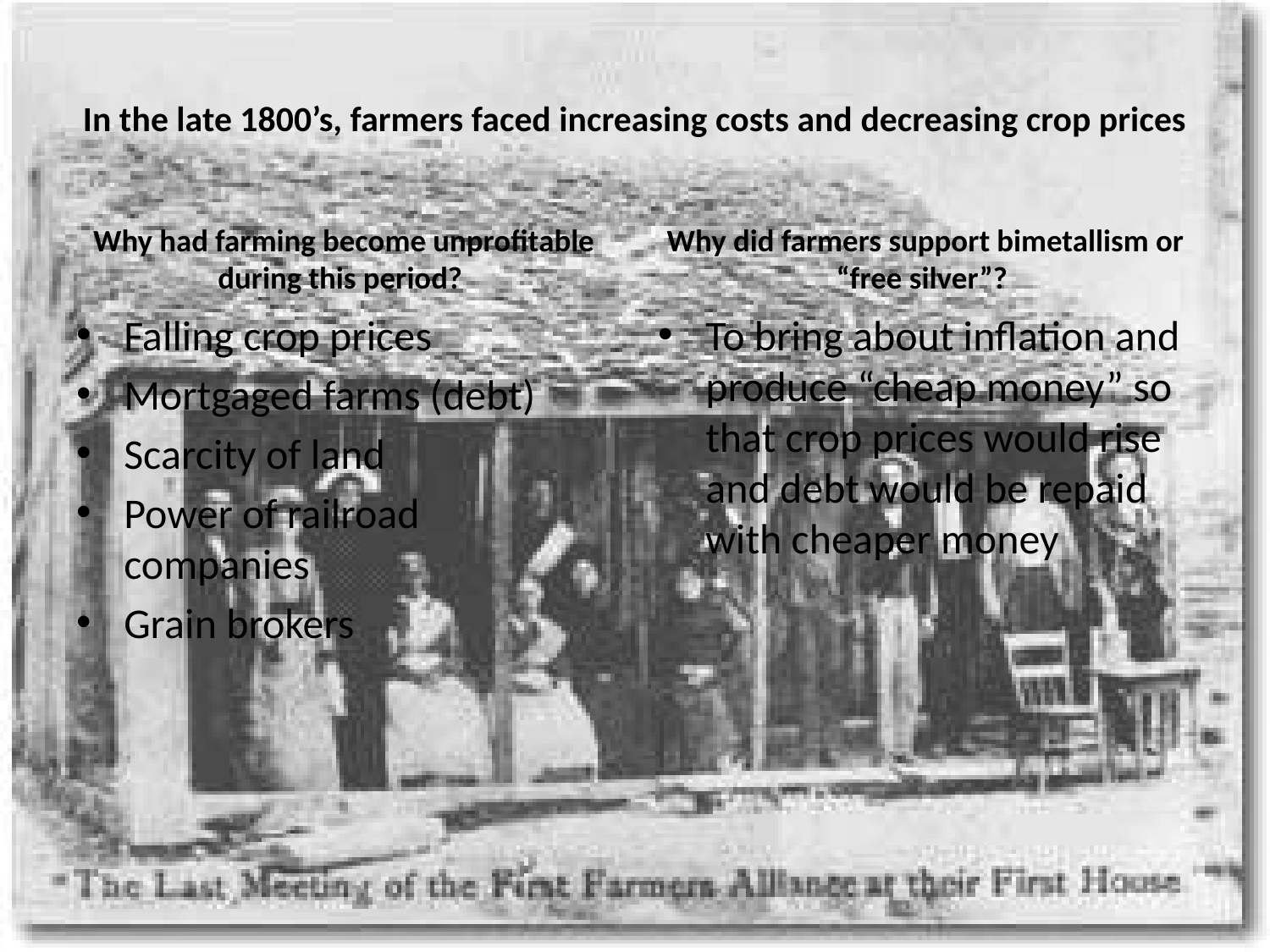

# In the late 1800’s, farmers faced increasing costs and decreasing crop prices
Why had farming become unprofitable during this period?
Why did farmers support bimetallism or “free silver”?
Falling crop prices
Mortgaged farms (debt)
Scarcity of land
Power of railroad companies
Grain brokers
To bring about inflation and produce “cheap money” so that crop prices would rise and debt would be repaid with cheaper money